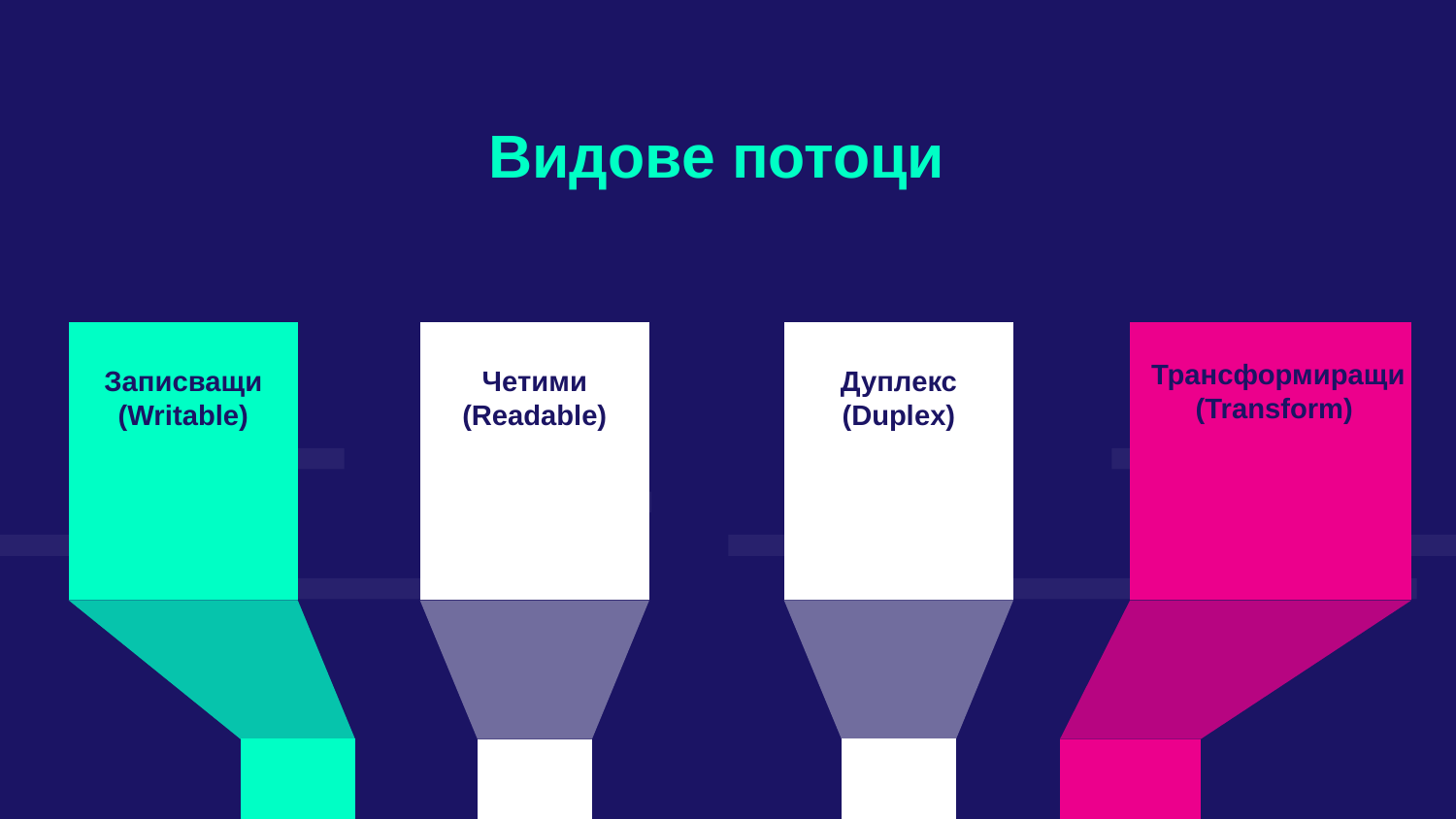

Видове потоци

Трансформиращи
(Transform)
Записващи (Writable)
Четими (Readable)
Дуплекс (Duplex)